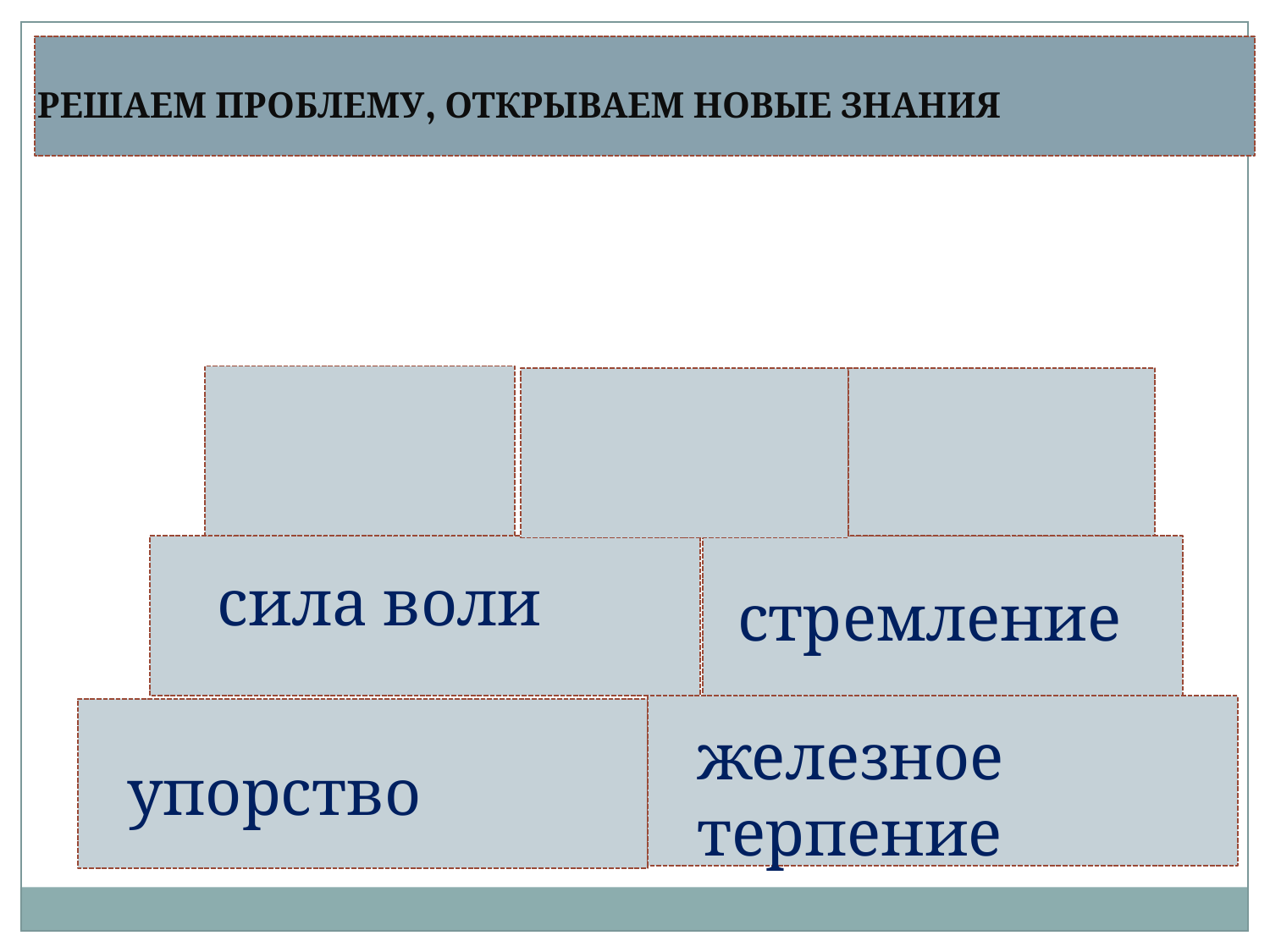

РЕШАЕМ ПРОБЛЕМУ, ОТКРЫВАЕМ НОВЫЕ ЗНАНИЯ

сила воли
стремление

железное терпение
упорство